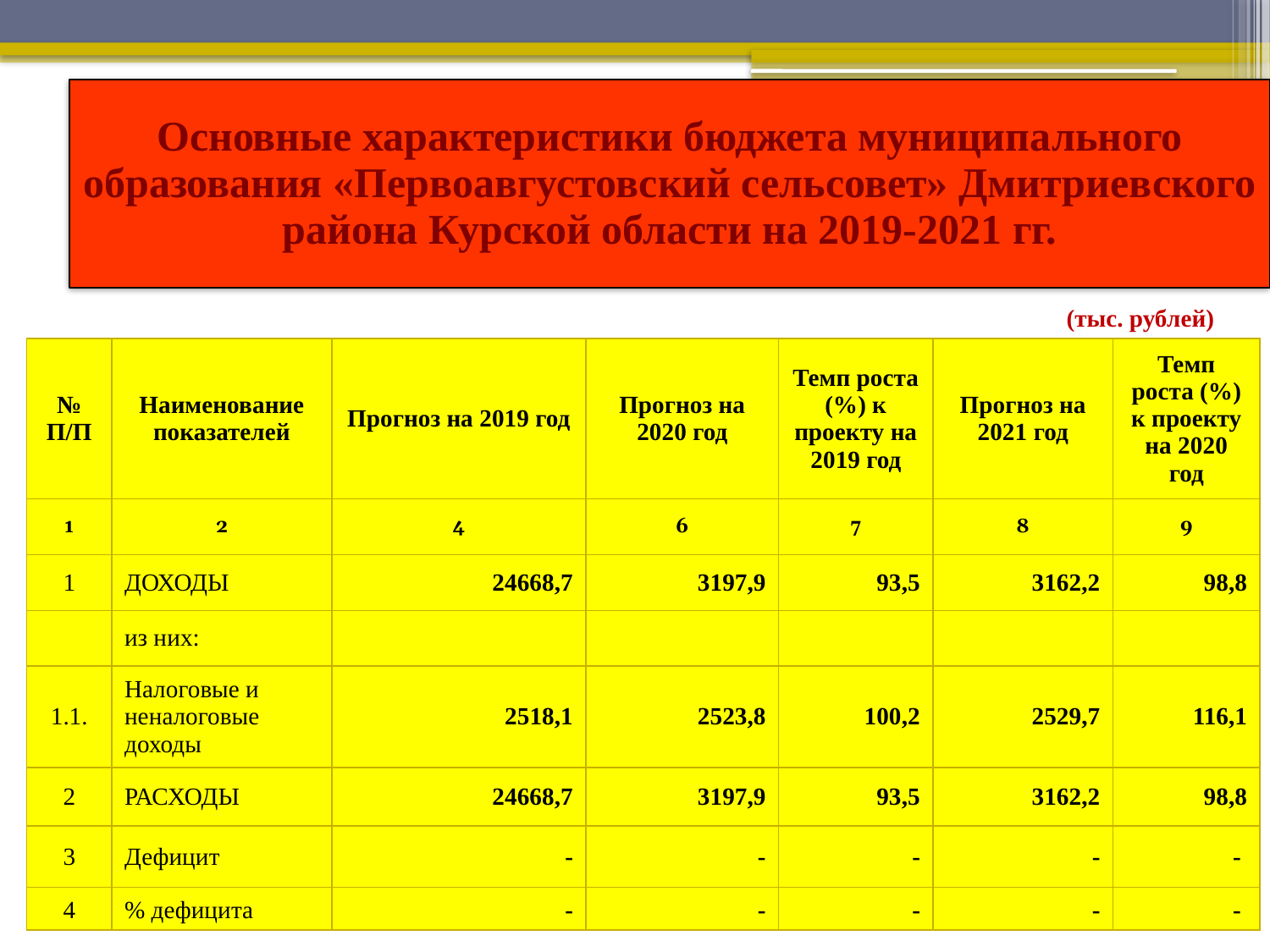

Основные характеристики бюджета муниципального образования «Первоавгустовский сельсовет» Дмитриевского района Курской области на 2019-2021 гг.
(тыс. рублей)
| № П/П | Наименование показателей | Прогноз на 2019 год | Прогноз на 2020 год | Темп роста (%) к проекту на 2019 год | Прогноз на 2021 год | Темп роста (%) к проекту на 2020 год |
| --- | --- | --- | --- | --- | --- | --- |
| 1 | 2 | 4 | 6 | 7 | 8 | 9 |
| 1 | ДОХОДЫ | 24668,7 | 3197,9 | 93,5 | 3162,2 | 98,8 |
|  | из них: |  |  |  |  |  |
| 1.1. | Налоговые и неналоговые доходы | 2518,1 | 2523,8 | 100,2 | 2529,7 | 116,1 |
| 2 | РАСХОДЫ | 24668,7 | 3197,9 | 93,5 | 3162,2 | 98,8 |
| 3 | Дефицит | - | - | - | - | - |
| 4 | % дефицита | - | - | - | - | - |